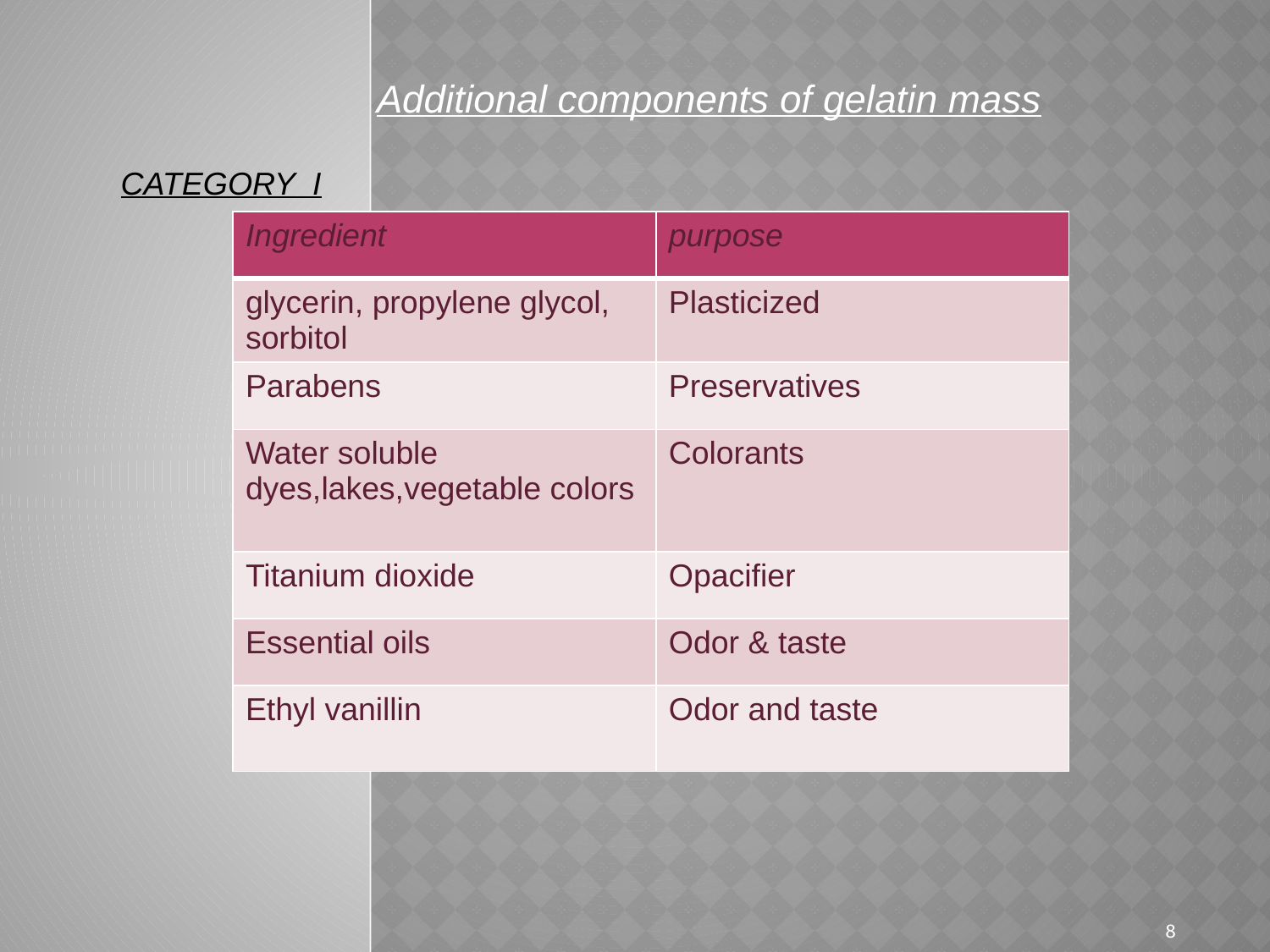

Additional components of gelatin mass

# Category  I
| Ingredient | purpose |
| --- | --- |
| glycerin, propylene glycol, sorbitol | Plasticized |
| Parabens | Preservatives |
| Water soluble dyes,lakes,vegetable colors | Colorants |
| Titanium dioxide | Opacifier |
| Essential oils | Odor & taste |
| Ethyl vanillin | Odor and taste |
8